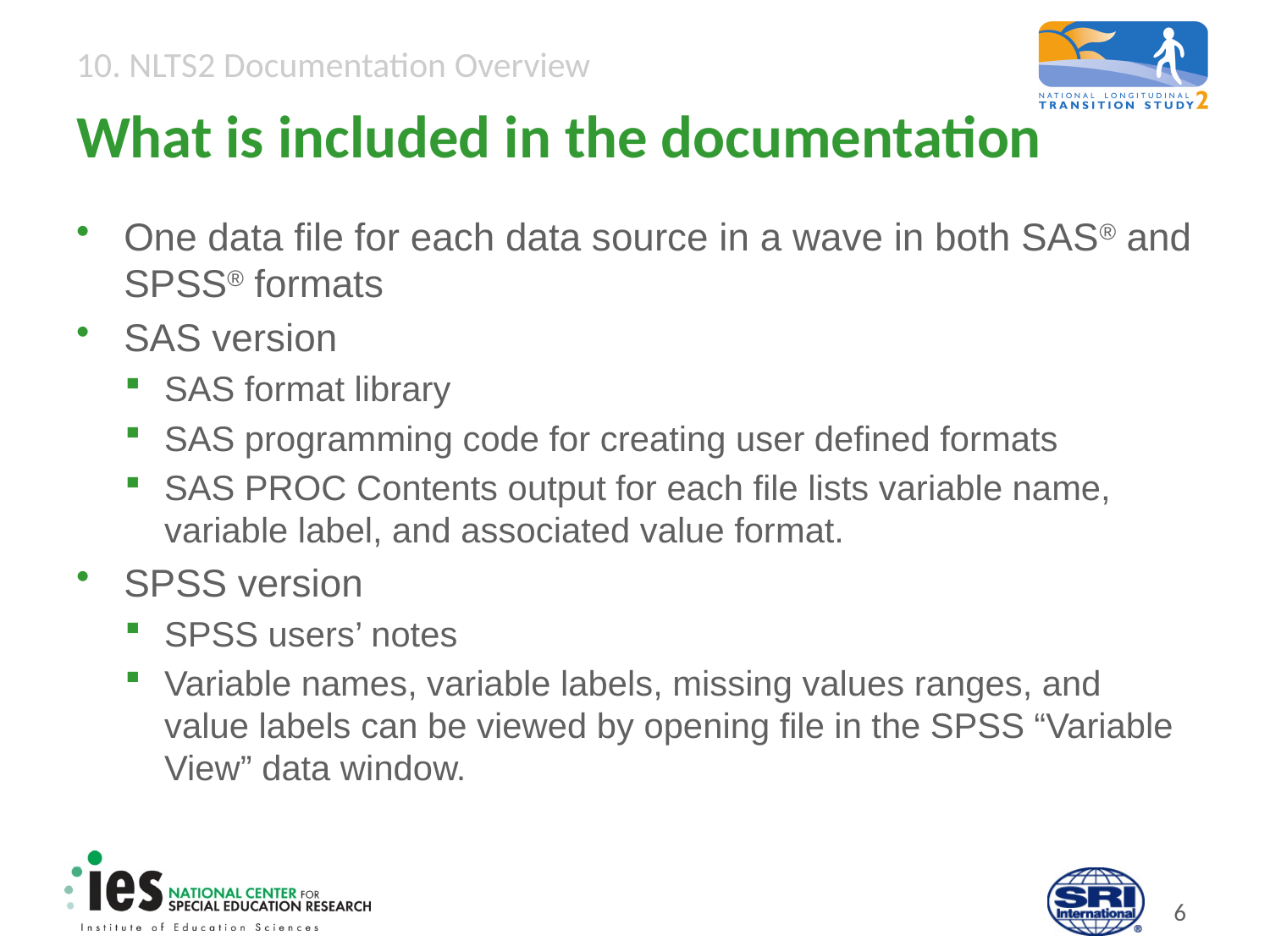

# What is included in the documentation
One data file for each data source in a wave in both SAS® and SPSS® formats
SAS version
SAS format library
SAS programming code for creating user defined formats
SAS PROC Contents output for each file lists variable name, variable label, and associated value format.
SPSS version
SPSS users’ notes
Variable names, variable labels, missing values ranges, and value labels can be viewed by opening file in the SPSS “Variable View” data window.
6